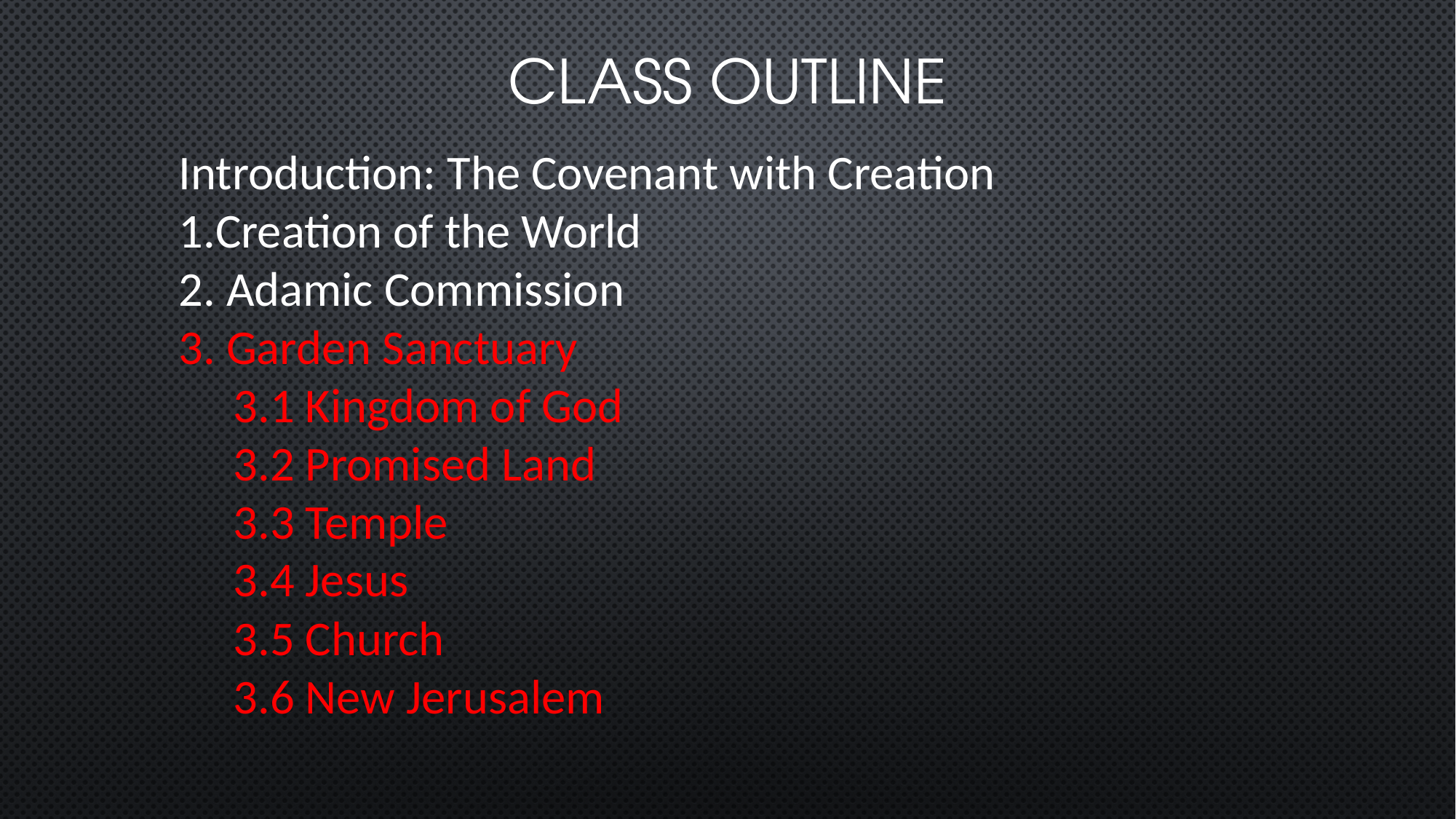

CLASS OUTLINE
     Introduction: The Covenant with Creation
Creation of the World
 Adamic Commission
 Garden Sanctuary
3.1 Kingdom of God
3.2 Promised Land
3.3 Temple
3.4 Jesus
3.5 Church
3.6 New Jerusalem